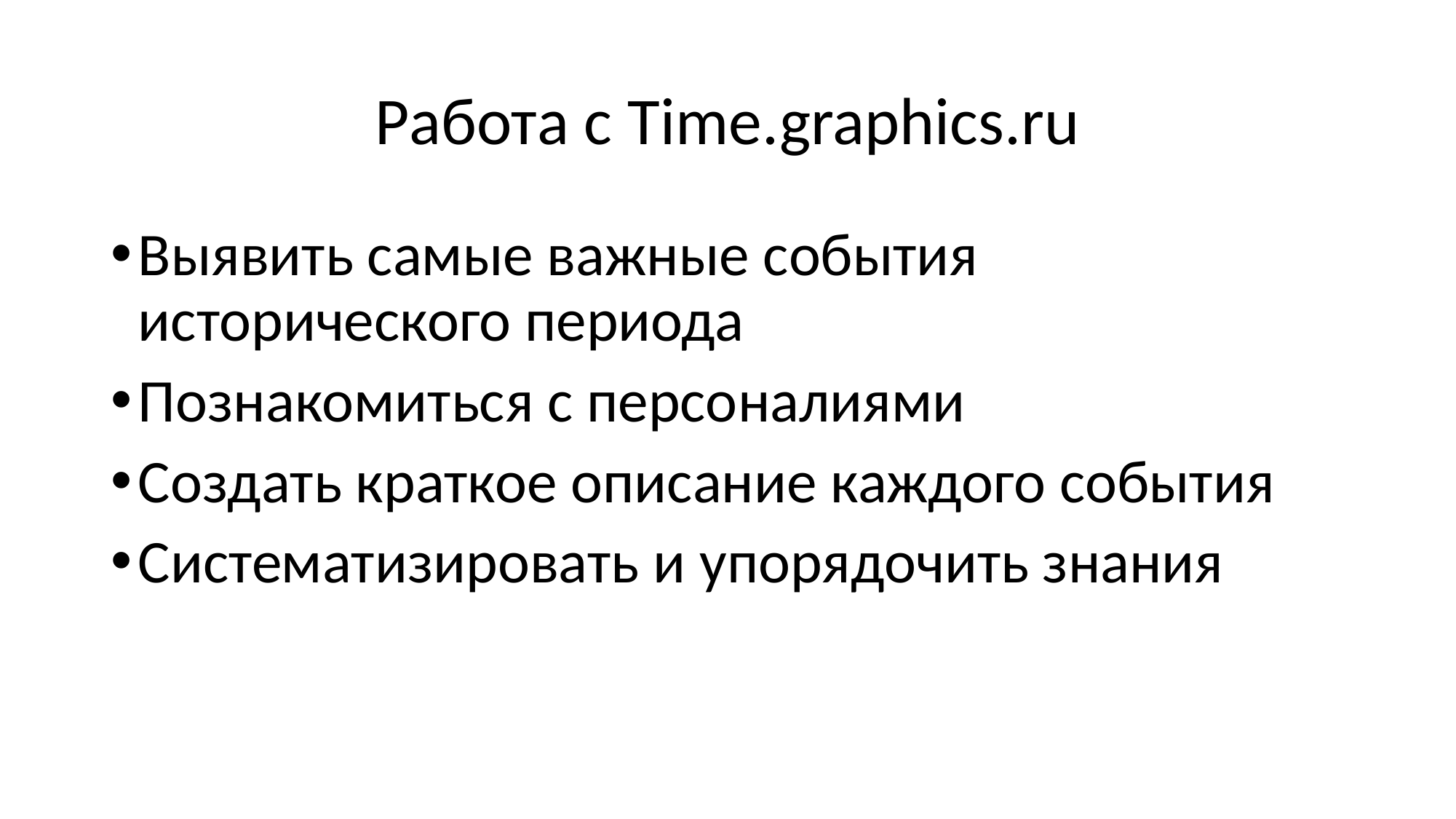

# Работа с Time.graphics.ru
Выявить самые важные события исторического периода
Познакомиться с персоналиями
Создать краткое описание каждого события
Систематизировать и упорядочить знания